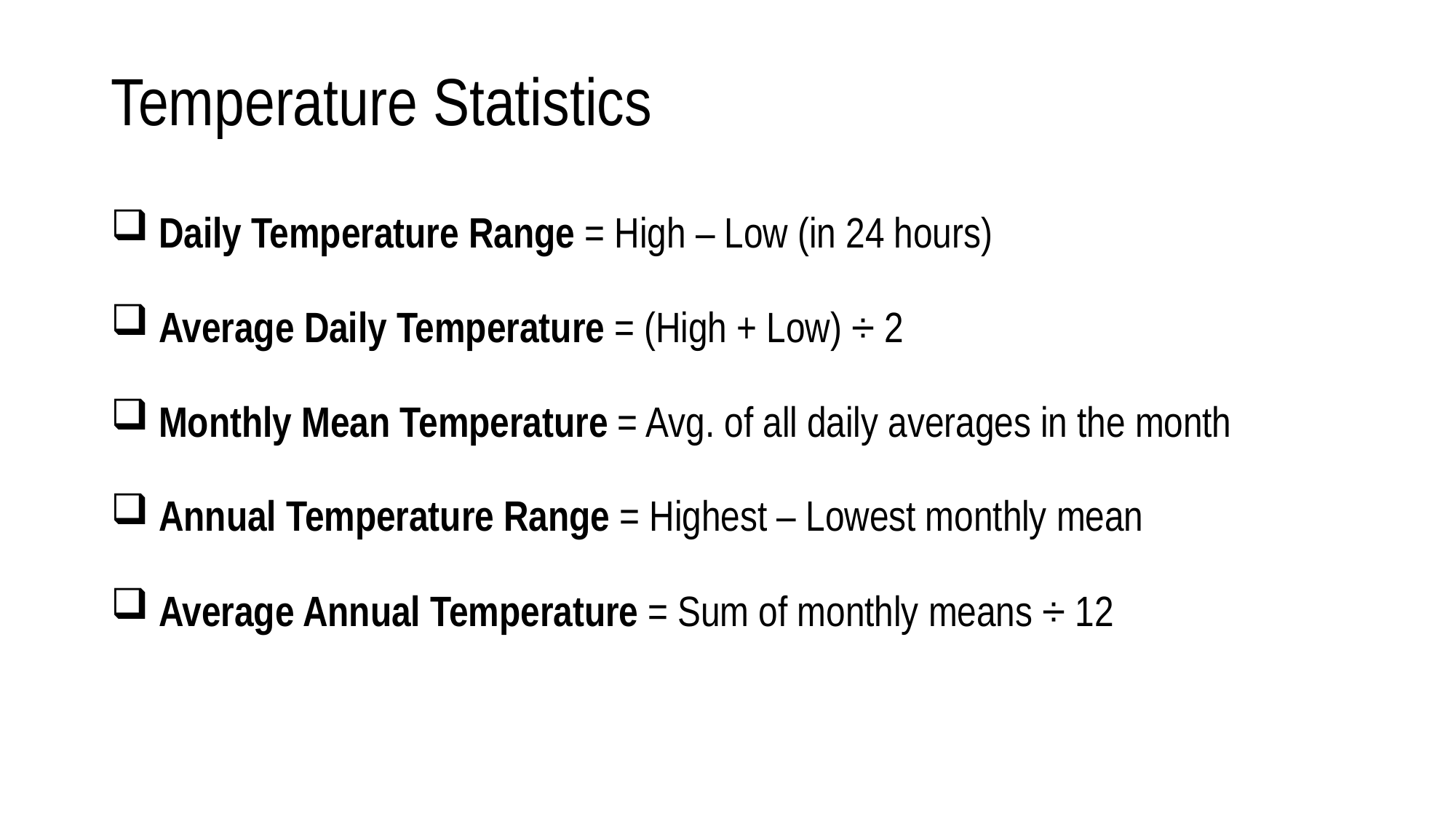

# Temperature Statistics
 Daily Temperature Range = High – Low (in 24 hours)
 Average Daily Temperature = (High + Low) ÷ 2
 Monthly Mean Temperature = Avg. of all daily averages in the month
 Annual Temperature Range = Highest – Lowest monthly mean
 Average Annual Temperature = Sum of monthly means ÷ 12